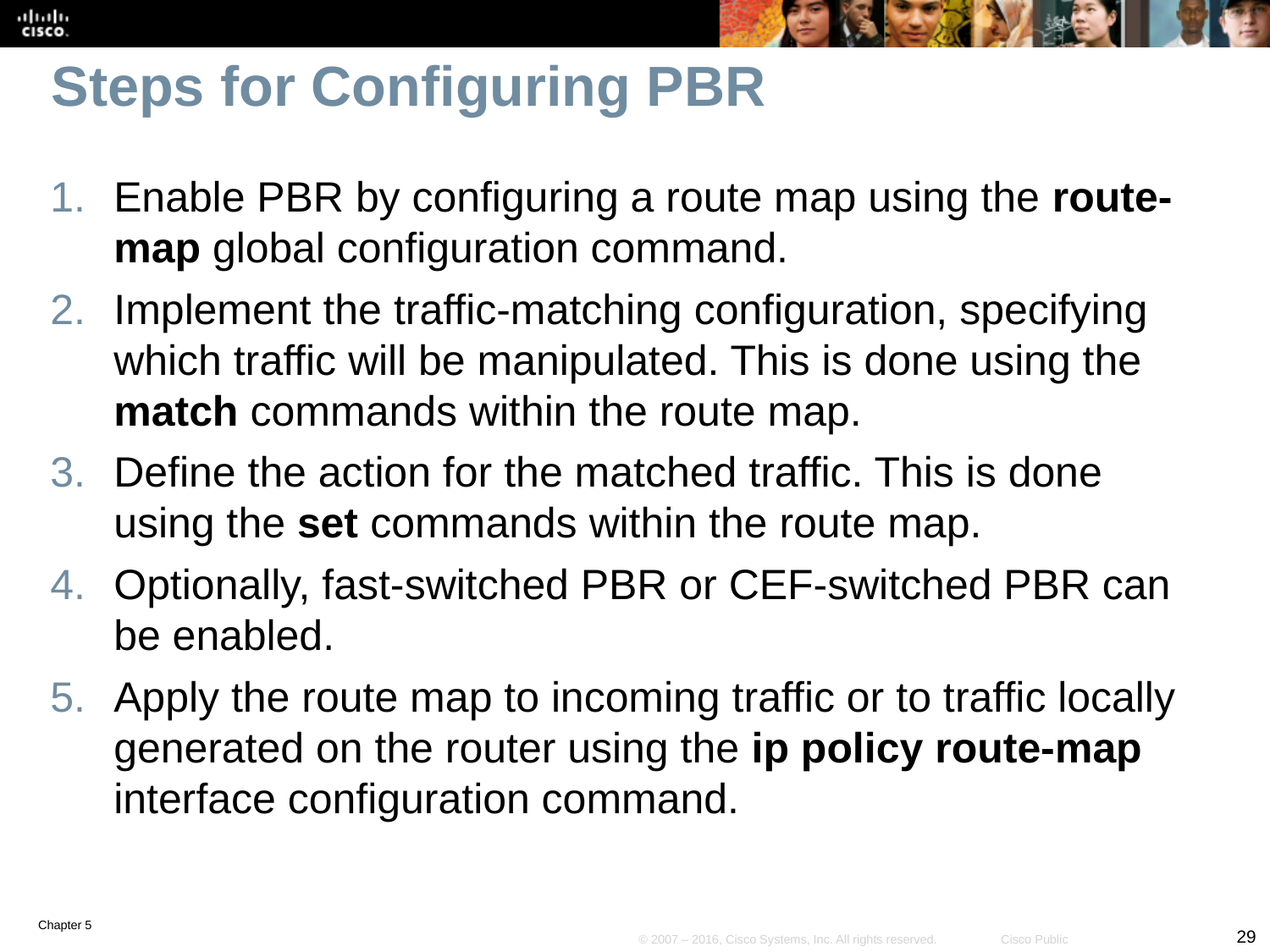

# Steps for Configuring PBR
Enable PBR by configuring a route map using the route-map global configuration command.
Implement the traffic-matching configuration, specifying which traffic will be manipulated. This is done using the match commands within the route map.
Define the action for the matched traffic. This is done using the set commands within the route map.
Optionally, fast-switched PBR or CEF-switched PBR can be enabled.
Apply the route map to incoming traffic or to traffic locally generated on the router using the ip policy route-map interface configuration command.